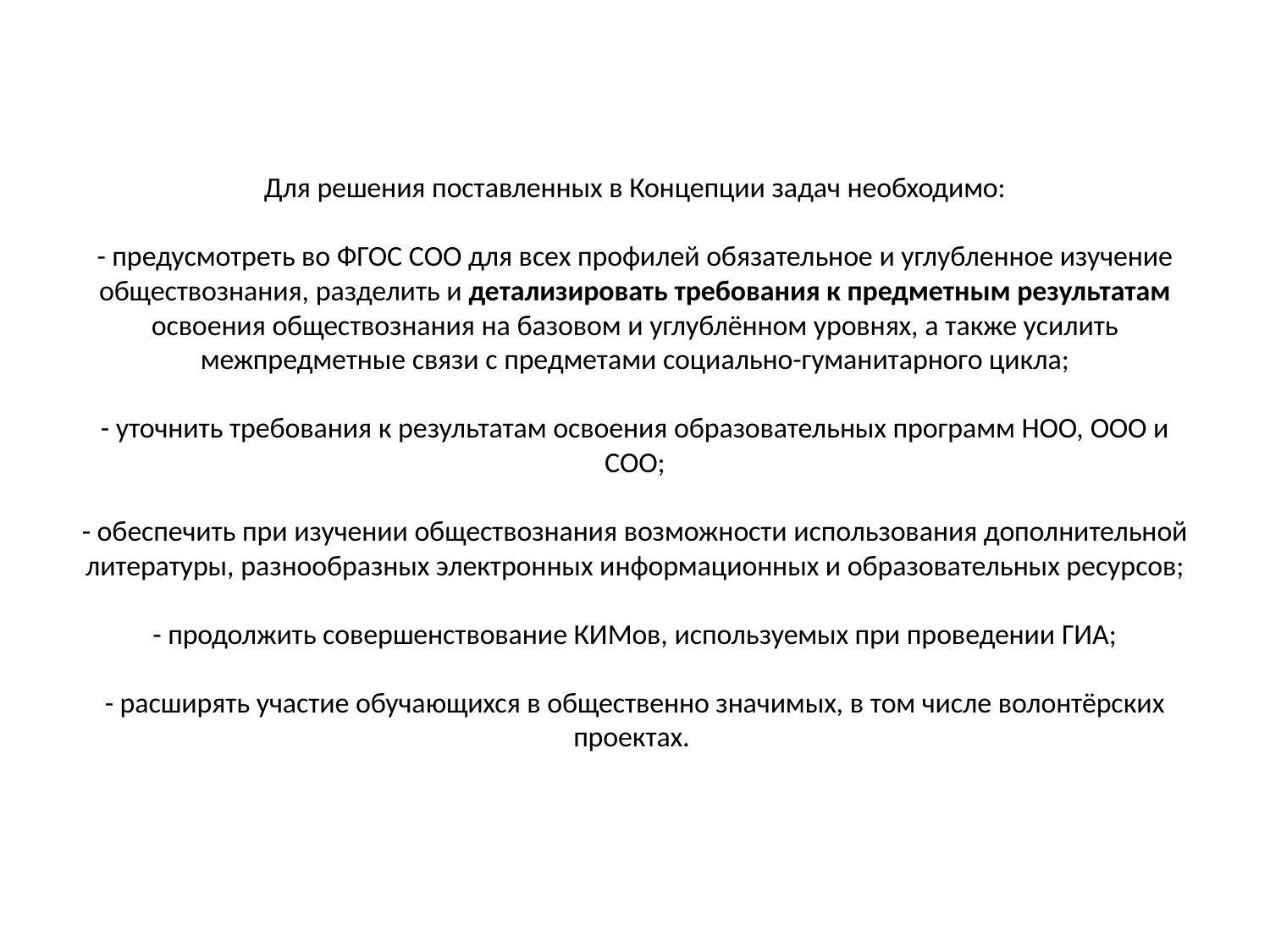

# Для решения поставленных в Концепции задач необходимо: - предусмотреть во ФГОС СОО для всех профилей обязательное и углубленное изучение обществознания, разделить и детализировать требования к предметным результатам освоения обществознания на базовом и углублённом уровнях, а также усилить межпредметные связи с предметами социально-гуманитарного цикла; - уточнить требования к результатам освоения образовательных программ НОО, ООО и СОО; - обеспечить при изучении обществознания возможности использования дополнительной литературы, разнообразных электронных информационных и образовательных ресурсов; - продолжить совершенствование КИМов, используемых при проведении ГИА; - расширять участие обучающихся в общественно значимых, в том числе волонтёрских проектах.